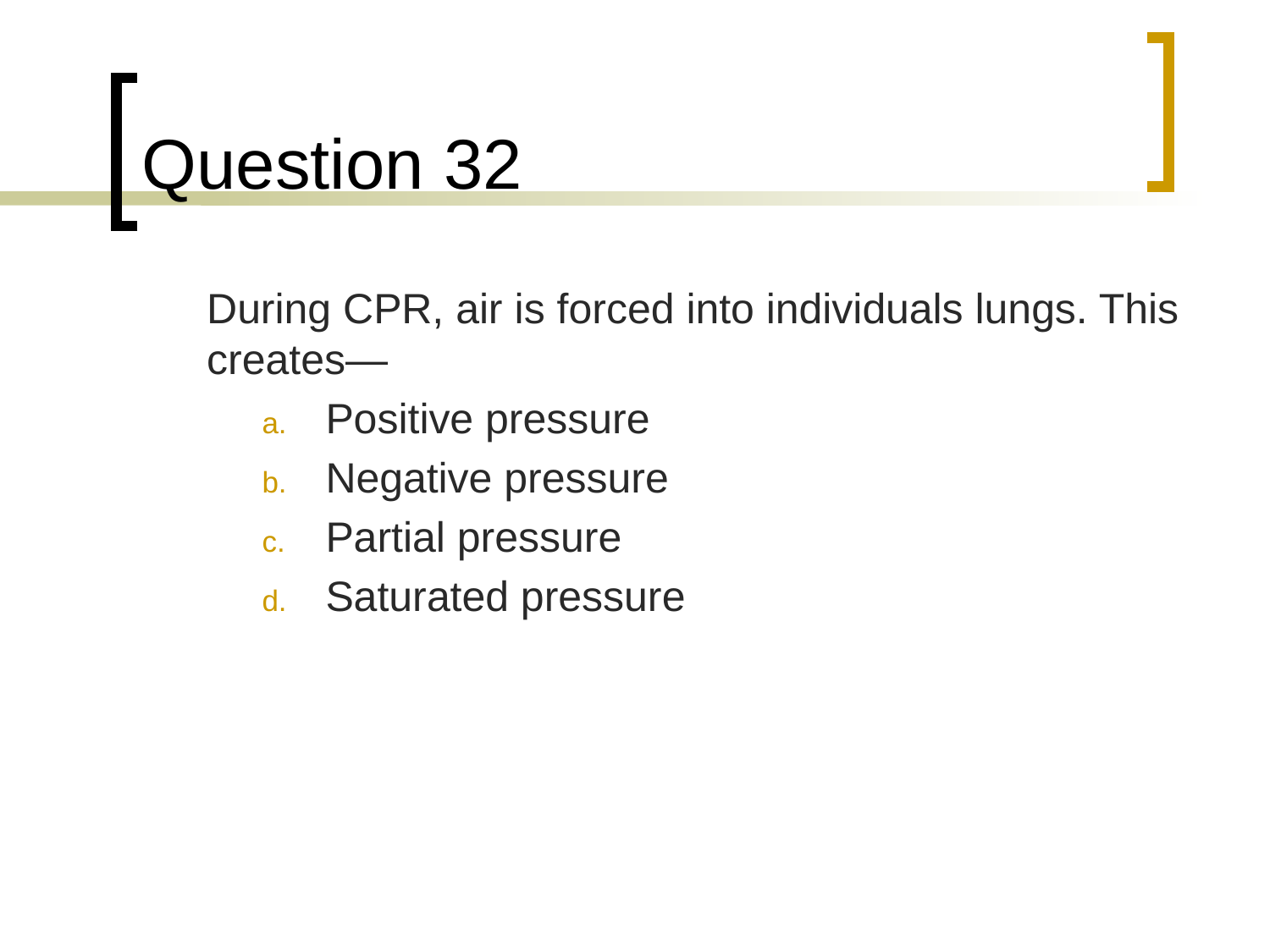

# Question 32
	During CPR, air is forced into individuals lungs. This creates—
Positive pressure
Negative pressure
Partial pressure
Saturated pressure